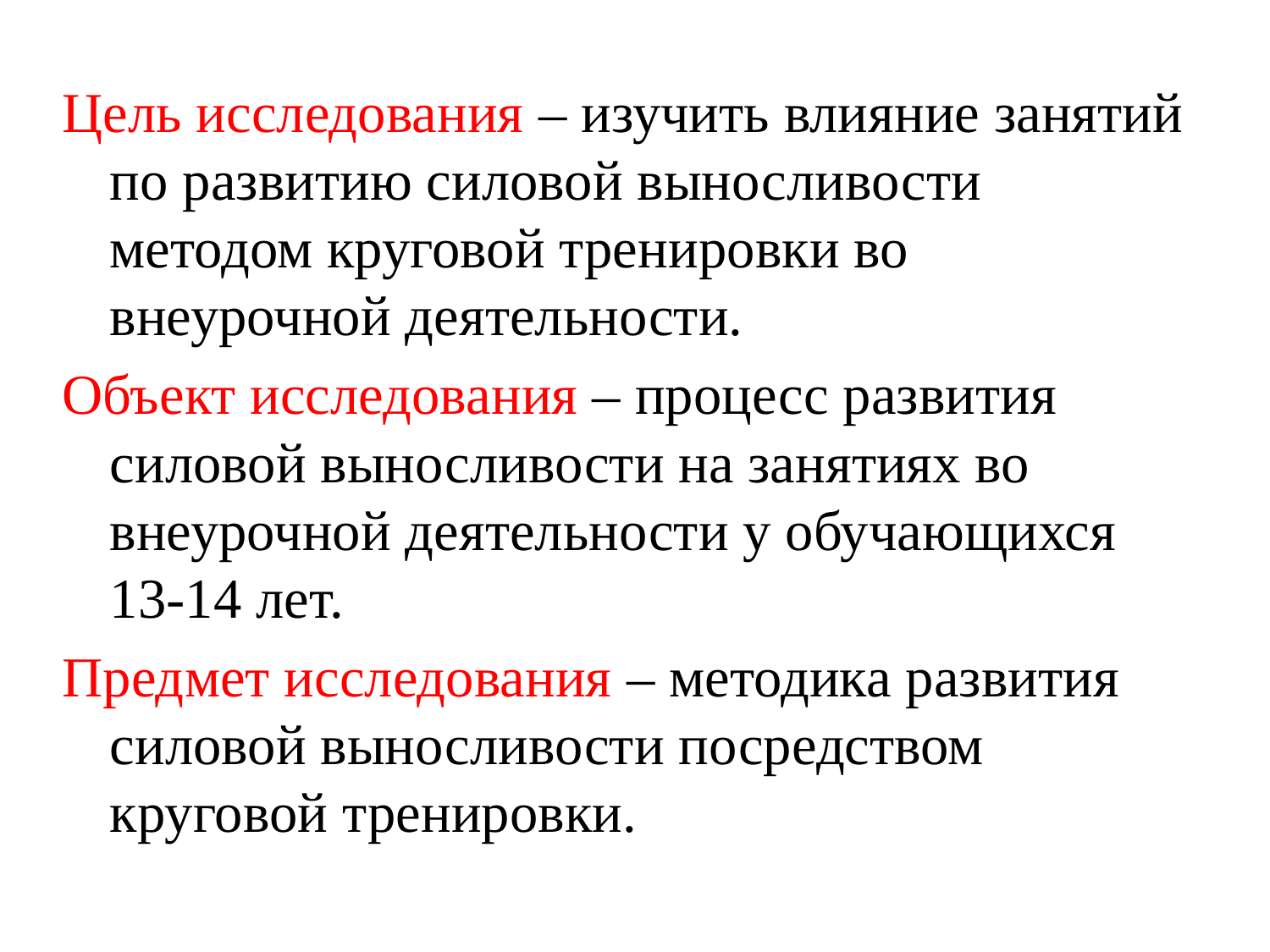

Цель исследования – изучить влияние занятий по развитию силовой выносливости методом круговой тренировки во внеурочной деятельности.
Объект исследования – процесс развития силовой выносливости на занятиях во внеурочной деятельности у обучающихся 13-14 лет.
Предмет исследования – методика развития силовой выносливости посредством круговой тренировки.